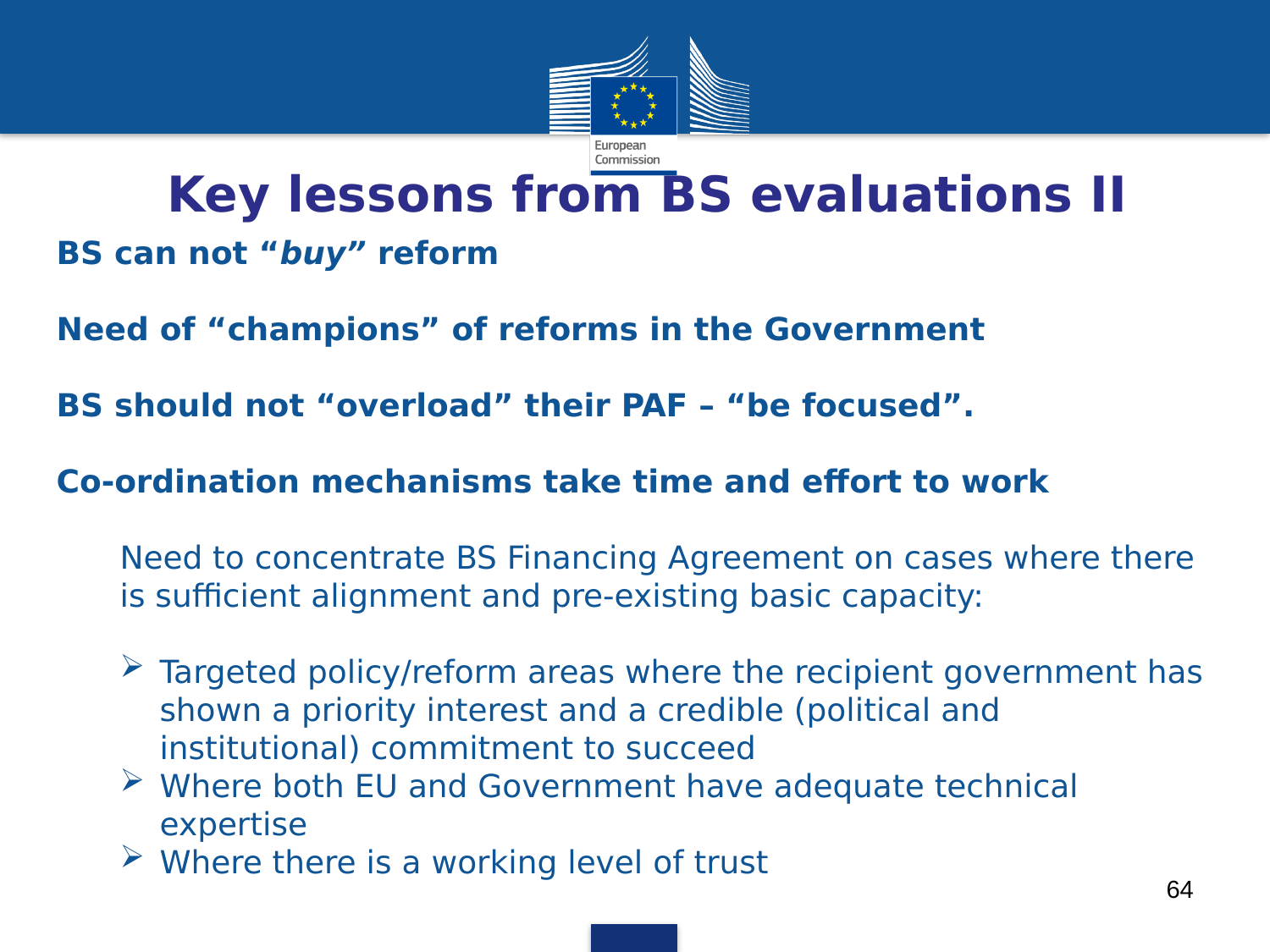

Key lessons from BS evaluations II

BS can not “buy” reform

Need of “champions” of reforms in the Government

BS should not “overload” their PAF – “be focused”.

Co-ordination mechanisms take time and effort to work

Need to concentrate BS Financing Agreement on cases where there is sufficient alignment and pre-existing basic capacity:

Targeted policy/reform areas where the recipient government has shown a priority interest and a credible (political and institutional) commitment to succeed
Where both EU and Government have adequate technical expertise
Where there is a working level of trust

64